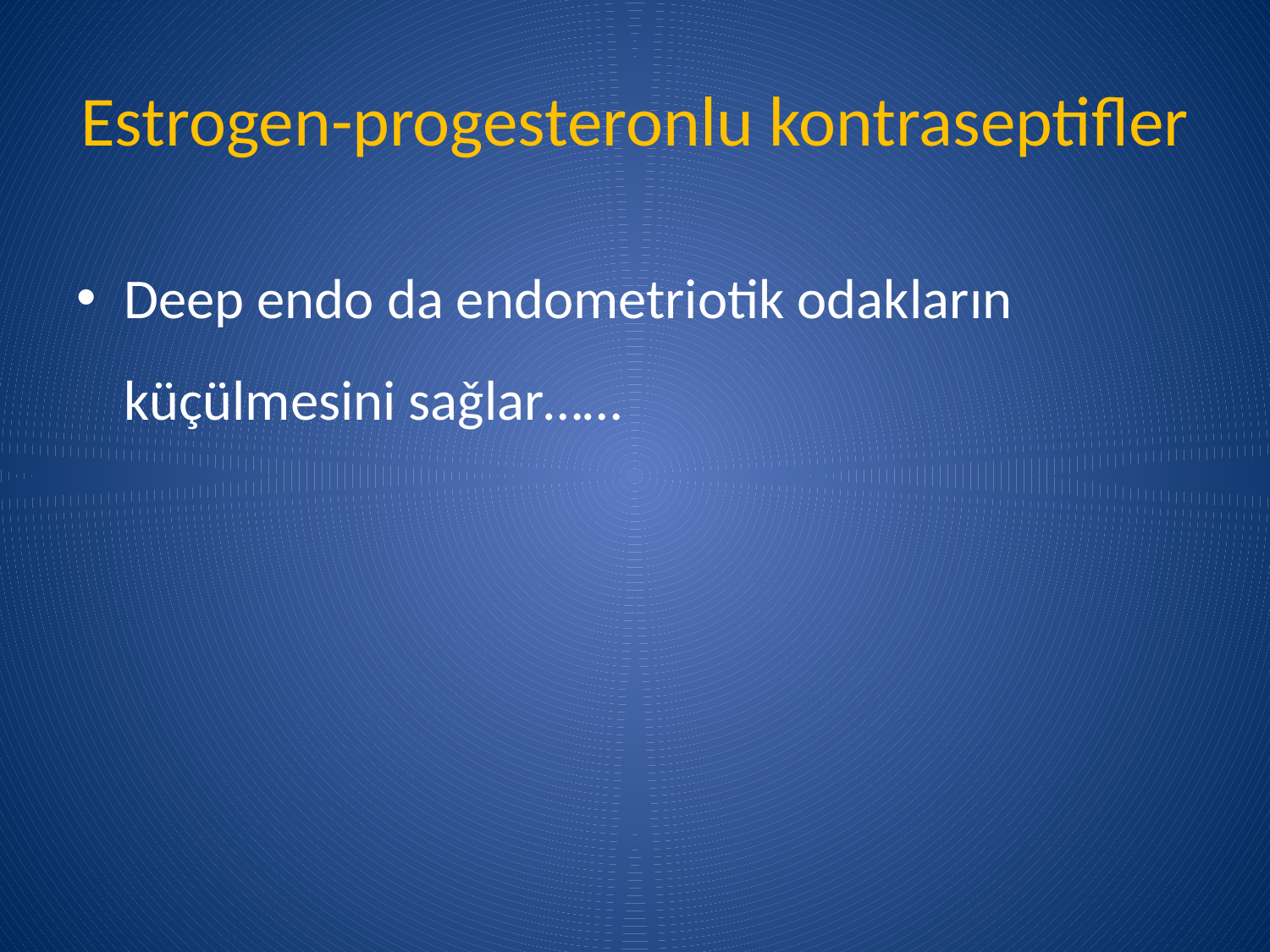

# Estrogen-progesteronlu kontraseptifler
Deep endo da endometriotik odakların küçülmesini saǧlar……